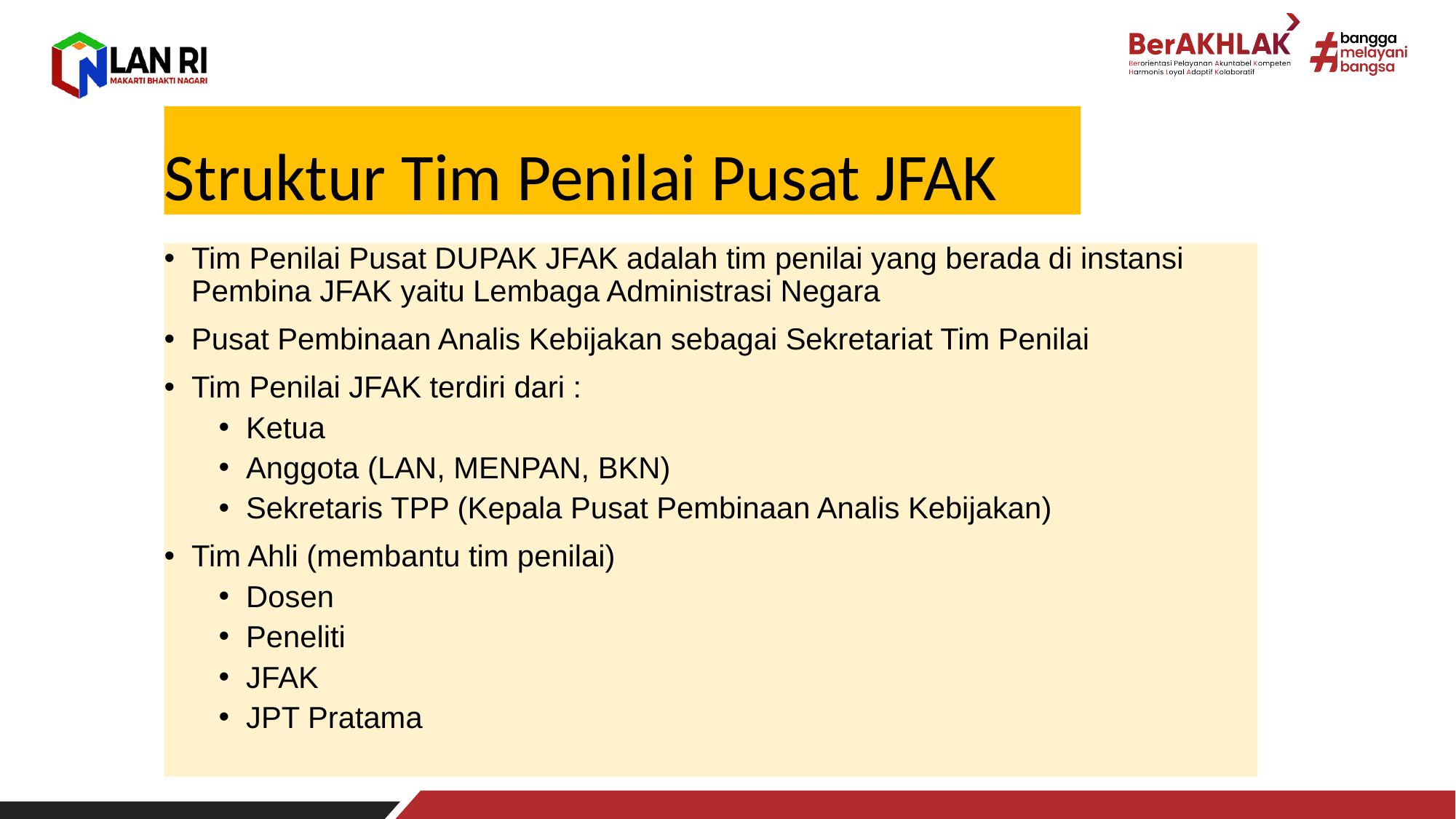

Struktur Tim Penilai Pusat JFAK
Tim Penilai Pusat DUPAK JFAK adalah tim penilai yang berada di instansi Pembina JFAK yaitu Lembaga Administrasi Negara
Pusat Pembinaan Analis Kebijakan sebagai Sekretariat Tim Penilai
Tim Penilai JFAK terdiri dari :
Ketua
Anggota (LAN, MENPAN, BKN)
Sekretaris TPP (Kepala Pusat Pembinaan Analis Kebijakan)
Tim Ahli (membantu tim penilai)
Dosen
Peneliti
JFAK
JPT Pratama